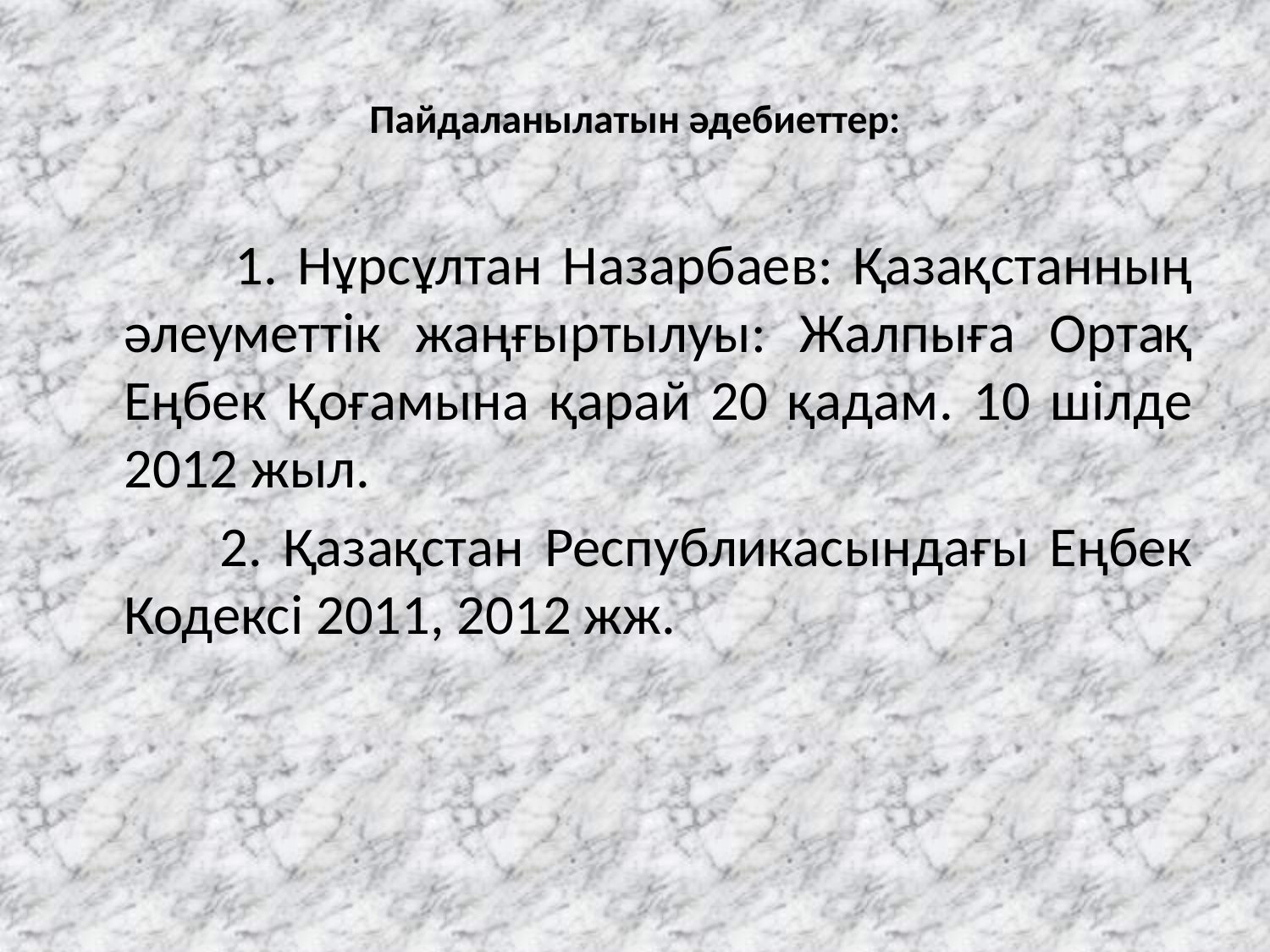

# Пайдаланылатын әдебиеттер:
        1. Нұрсұлтан Назарбаев: Қазақстанның әлеуметтік жаңғыртылуы: Жалпыға Ортақ Еңбек Қоғамына қарай 20 қадам. 10 шілде 2012 жыл.
       2. Қазақстан Республикасындағы Еңбек Кодексі 2011, 2012 жж.